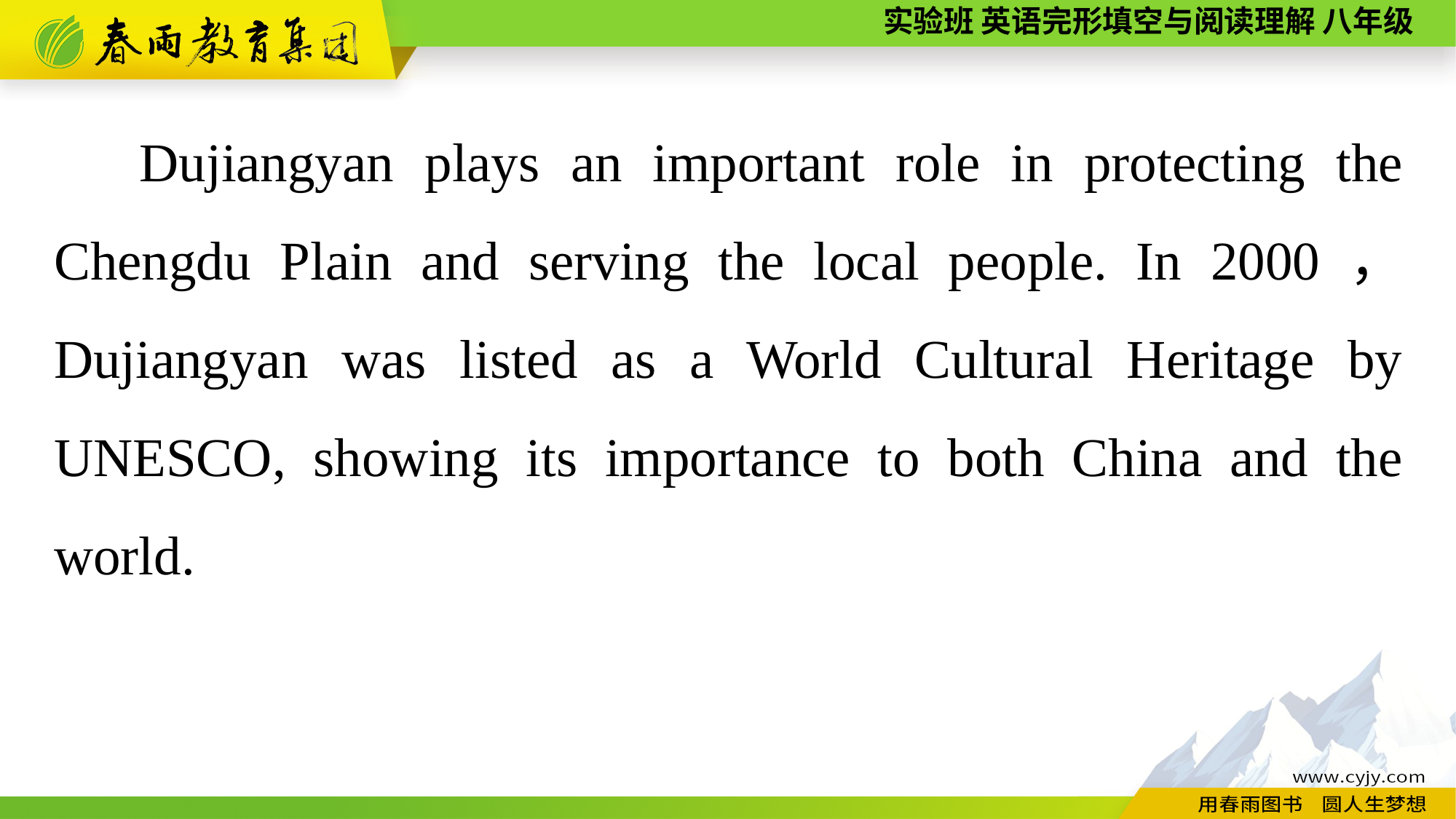

Dujiangyan plays an important role in protecting the Chengdu Plain and serving the local people. In 2000， Dujiangyan was listed as a World Cultural Heritage by UNESCO, showing its importance to both China and the world.